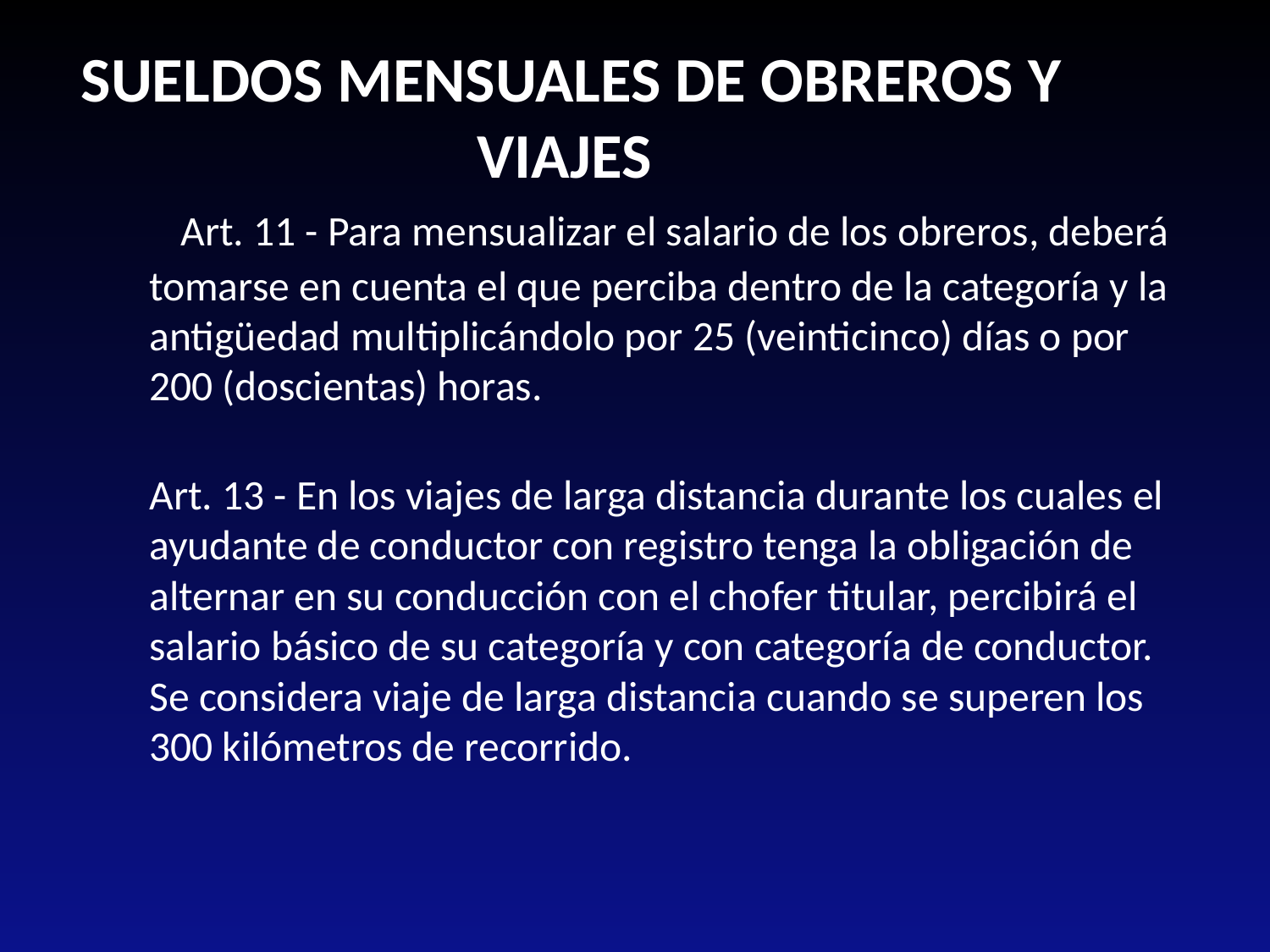

SUELDOS MENSUALES DE OBREROS Y VIAJES
     Art. 11 - Para mensualizar el salario de los obreros, deberá tomarse en cuenta el que perciba dentro de la categoría y la antigüedad multiplicándolo por 25 (veinticinco) días o por 200 (doscientas) horas.
Art. 13 - En los viajes de larga distancia durante los cuales el ayudante de conductor con registro tenga la obligación de alternar en su conducción con el chofer titular, percibirá el salario básico de su categoría y con categoría de conductor. Se considera viaje de larga distancia cuando se superen los 300 kilómetros de recorrido.